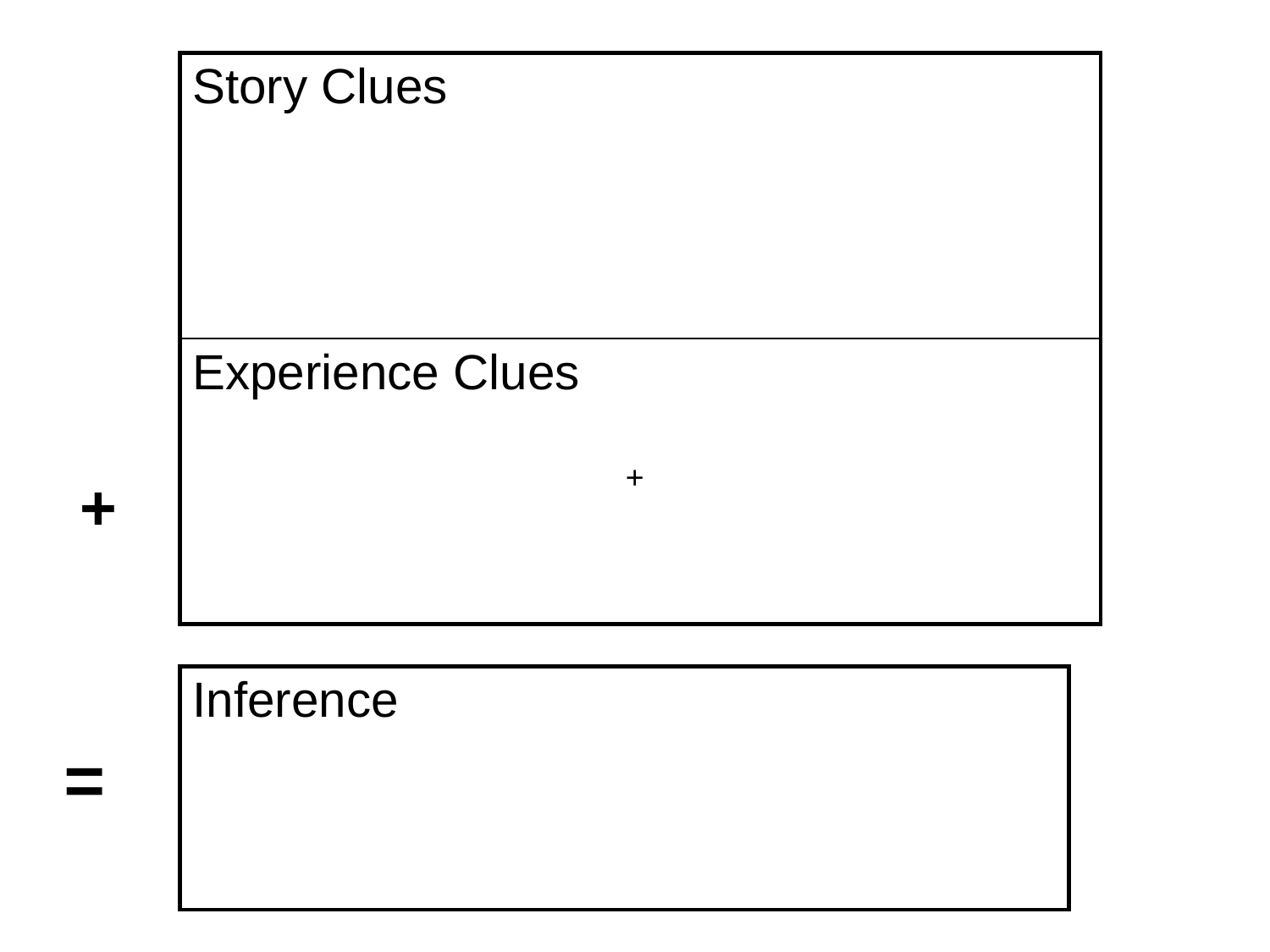

| Story Clues |
| --- |
| Experience Clues |
+
+
| Inference |
| --- |
=